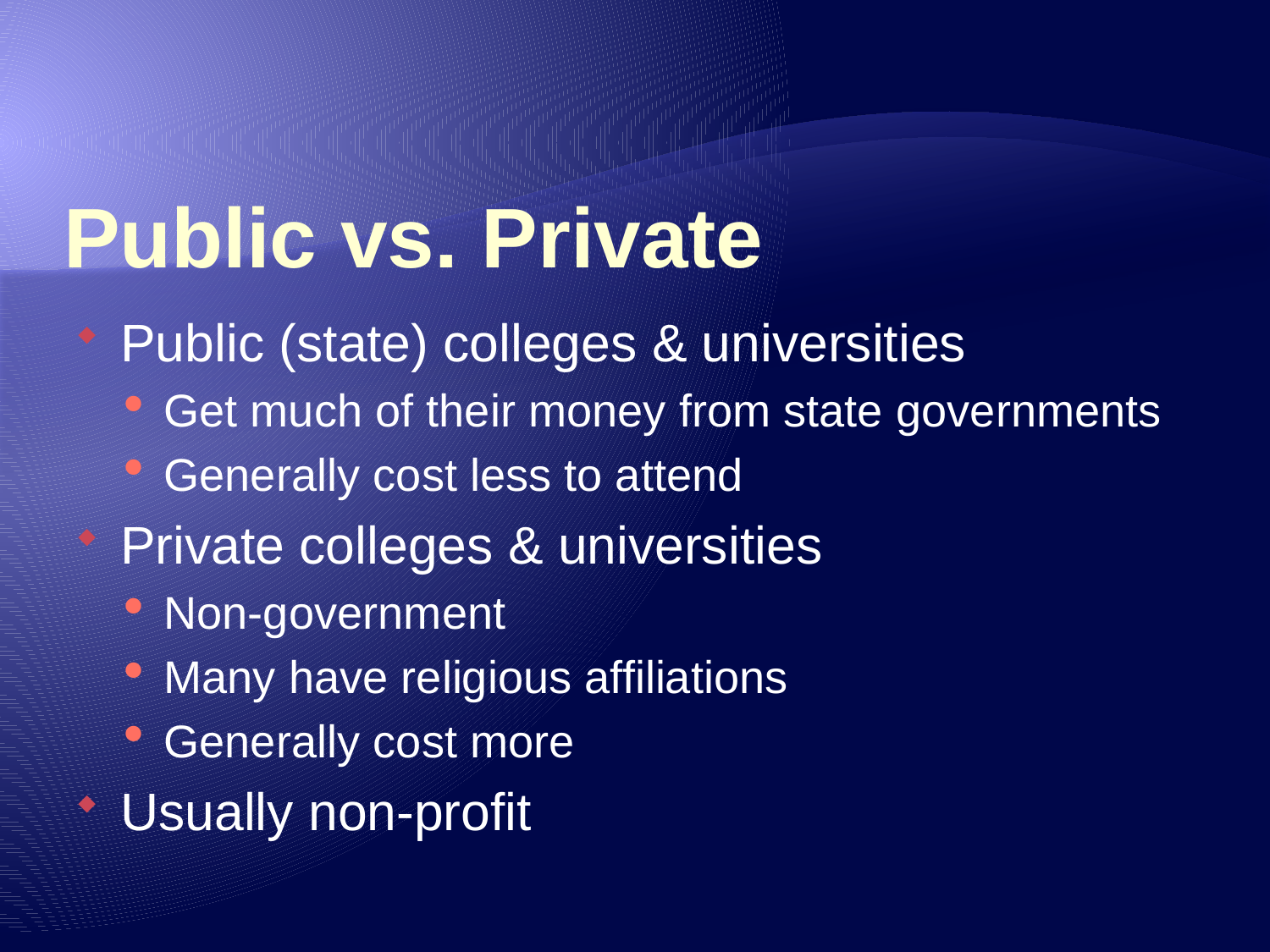

# Public vs. Private
Public (state) colleges & universities
Get much of their money from state governments
Generally cost less to attend
Private colleges & universities
Non-government
Many have religious affiliations
Generally cost more
Usually non-profit